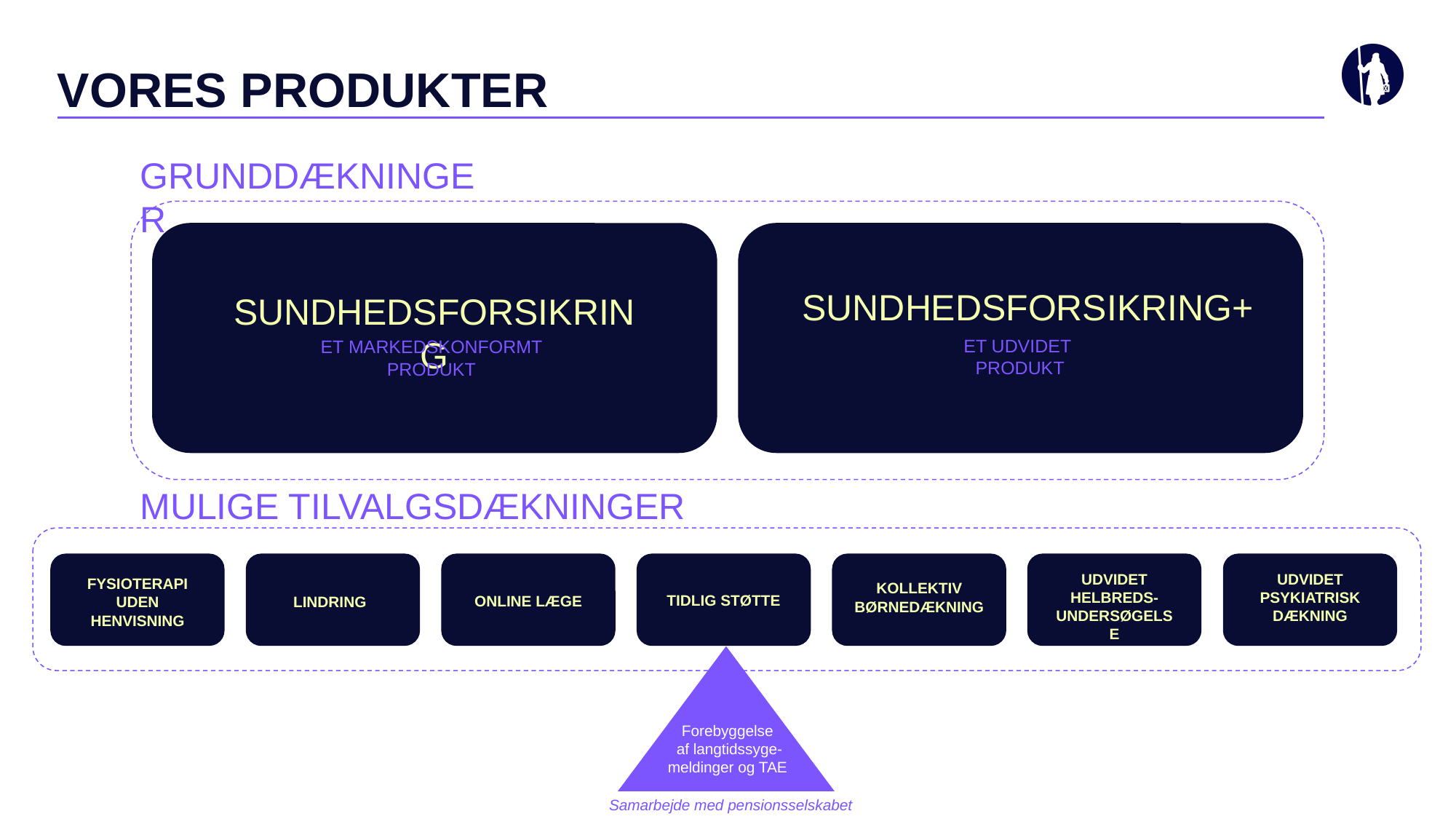

# VORES PRODUKTER
GRUNDDÆKNINGER

SUNDHEDSFORSIKRING+
SUNDHEDSFORSIKRING
ET UDVIDET
PRODUKT
ET MARKEDSKONFORMT PRODUKT
MULIGE TILVALGSDÆKNINGER

UDVIDET HELBREDS-
UNDERSØGELSE
UDVIDET PSYKIATRISK DÆKNING
FYSIOTERAPI UDEN HENVISNING
KOLLEKTIV
BØRNEDÆKNING
TIDLIG STØTTE
ONLINE LÆGE
LINDRING

Forebyggelse
 af langtidssyge-meldinger og TAE
Samarbejde med pensionsselskabet